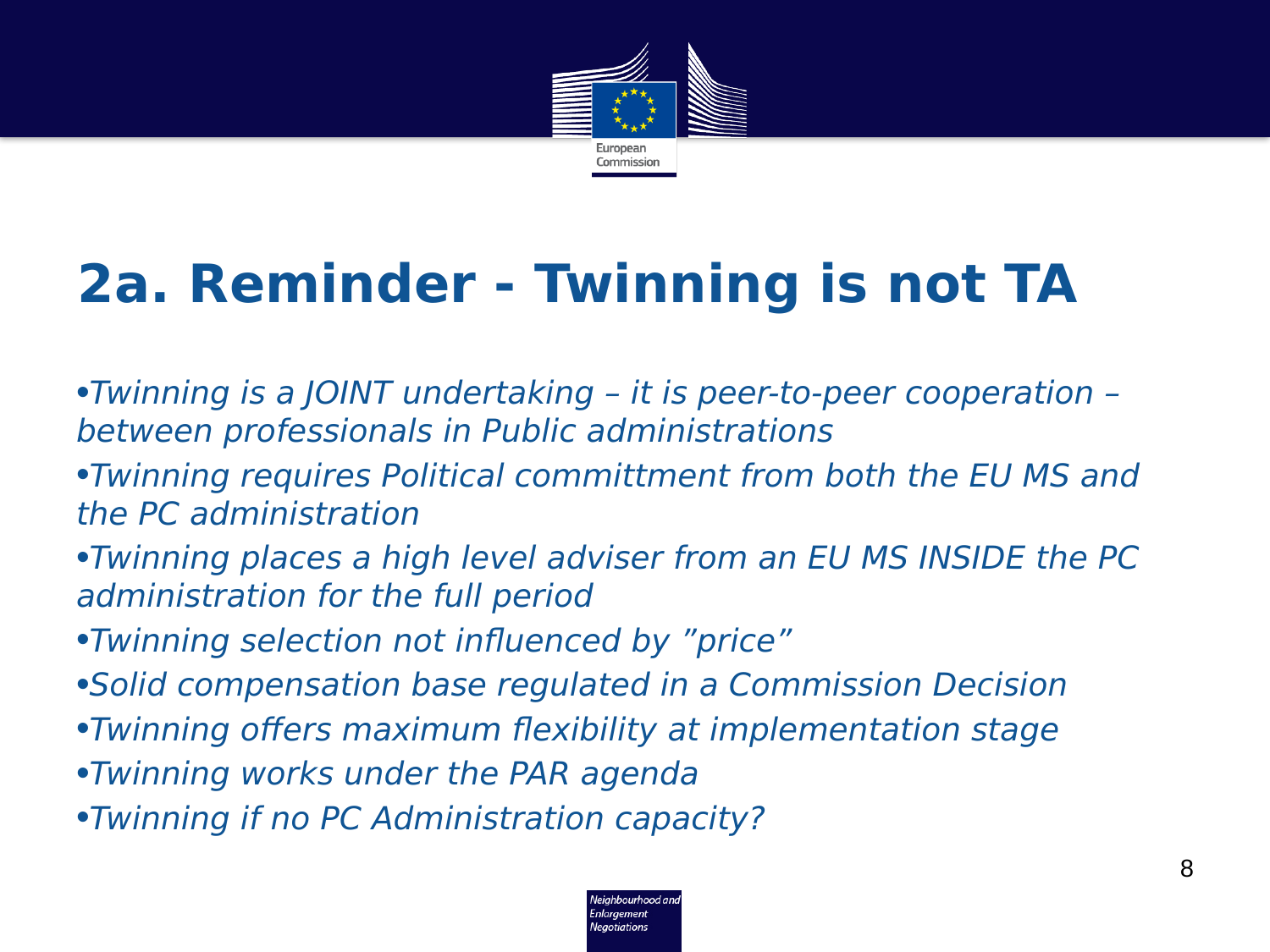

# 2a. Reminder - Twinning is not TA
Twinning is a JOINT undertaking – it is peer-to-peer cooperation – between professionals in Public administrations
Twinning requires Political committment from both the EU MS and the PC administration
Twinning places a high level adviser from an EU MS INSIDE the PC administration for the full period
Twinning selection not influenced by ”price”
Solid compensation base regulated in a Commission Decision
Twinning offers maximum flexibility at implementation stage
Twinning works under the PAR agenda
Twinning if no PC Administration capacity?

8